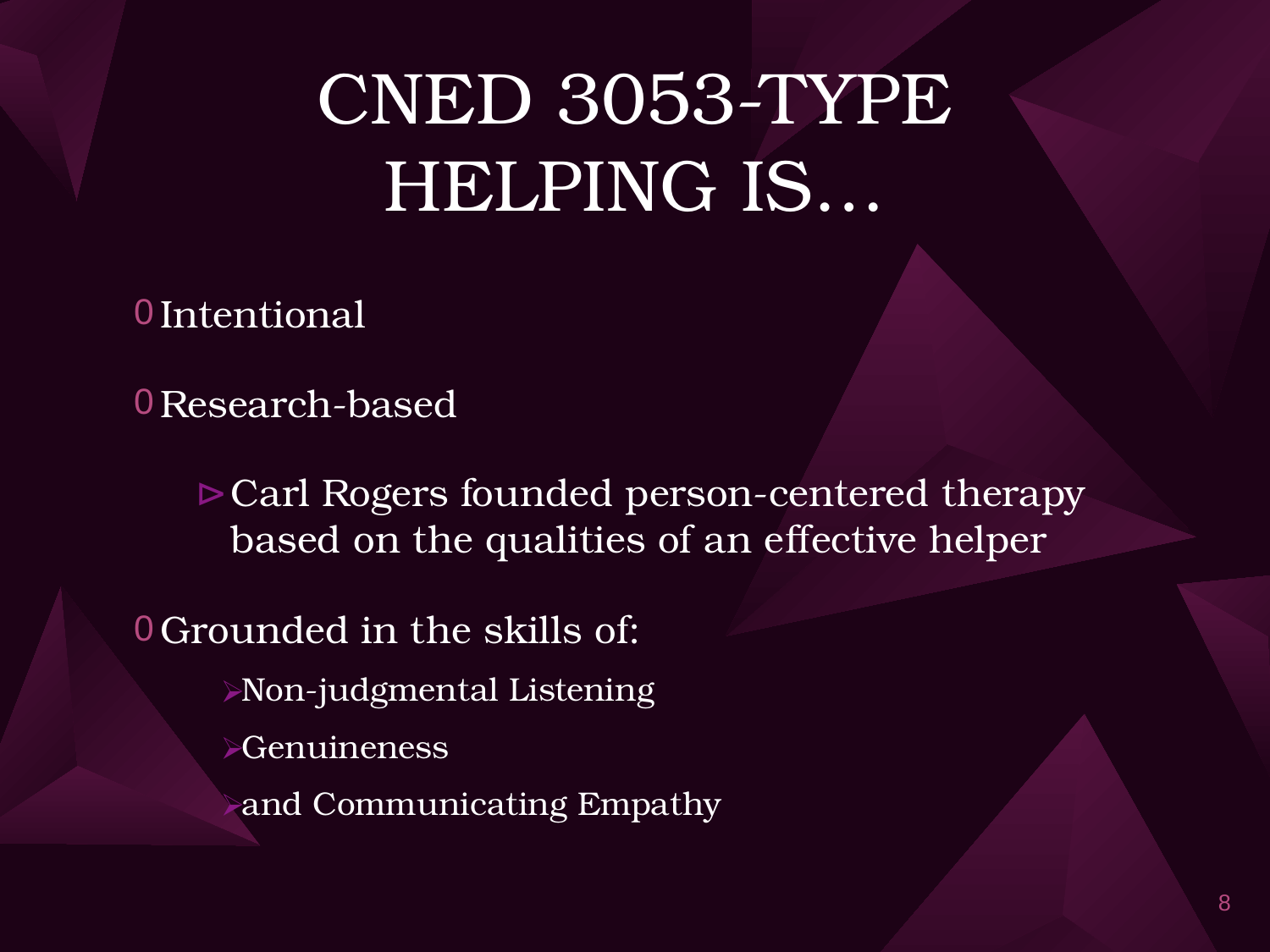

# CNED 3053-Type Helping is…
Intentional
Research-based
Carl Rogers founded person-centered therapy based on the qualities of an effective helper
Grounded in the skills of:
Non-judgmental Listening
Genuineness
and Communicating Empathy
8